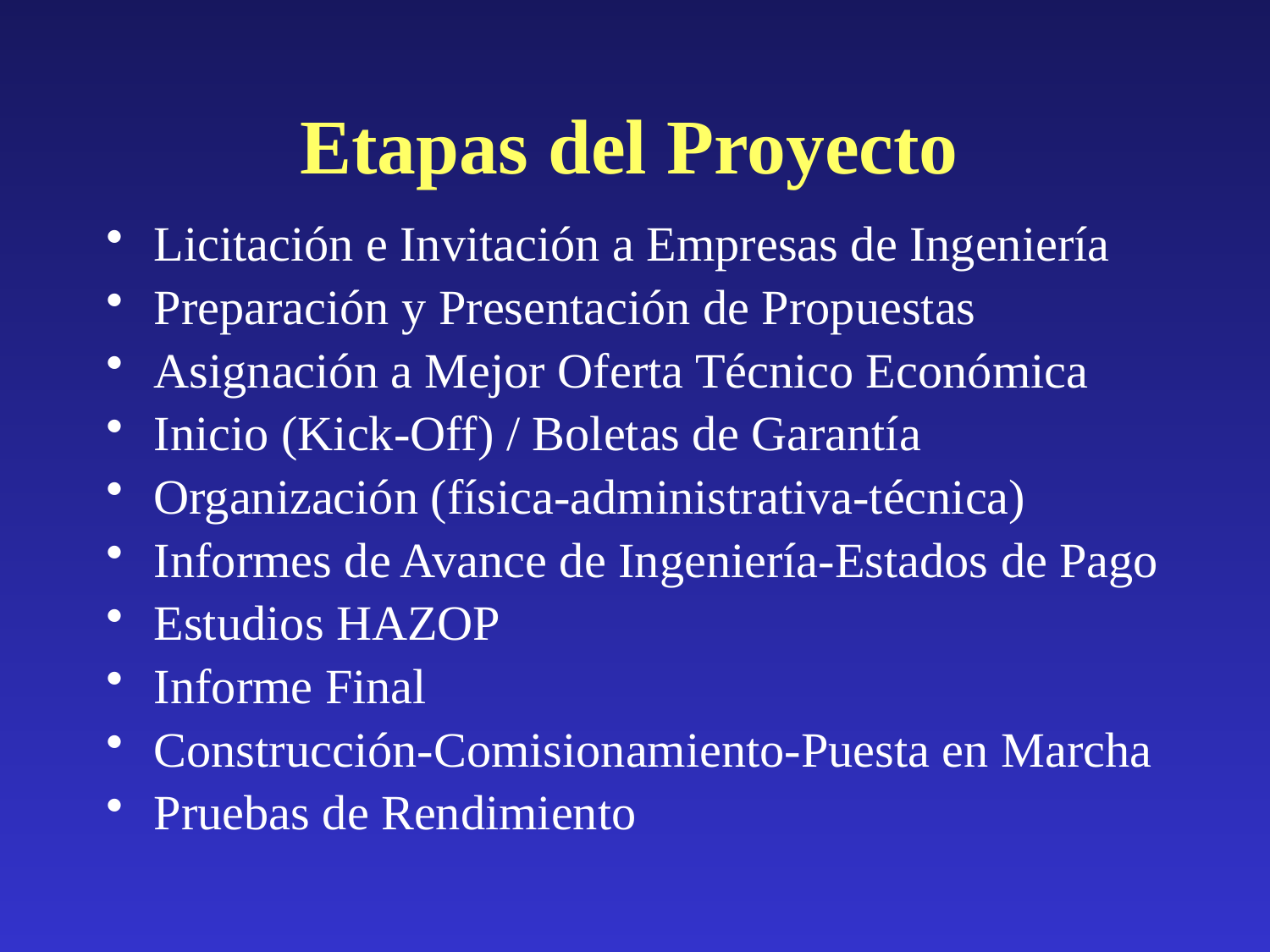

# Etapas del Proyecto
Licitación e Invitación a Empresas de Ingeniería
Preparación y Presentación de Propuestas
Asignación a Mejor Oferta Técnico Económica
Inicio (Kick-Off) / Boletas de Garantía
Organización (física-administrativa-técnica)
Informes de Avance de Ingeniería-Estados de Pago
Estudios HAZOP
Informe Final
Construcción-Comisionamiento-Puesta en Marcha
Pruebas de Rendimiento